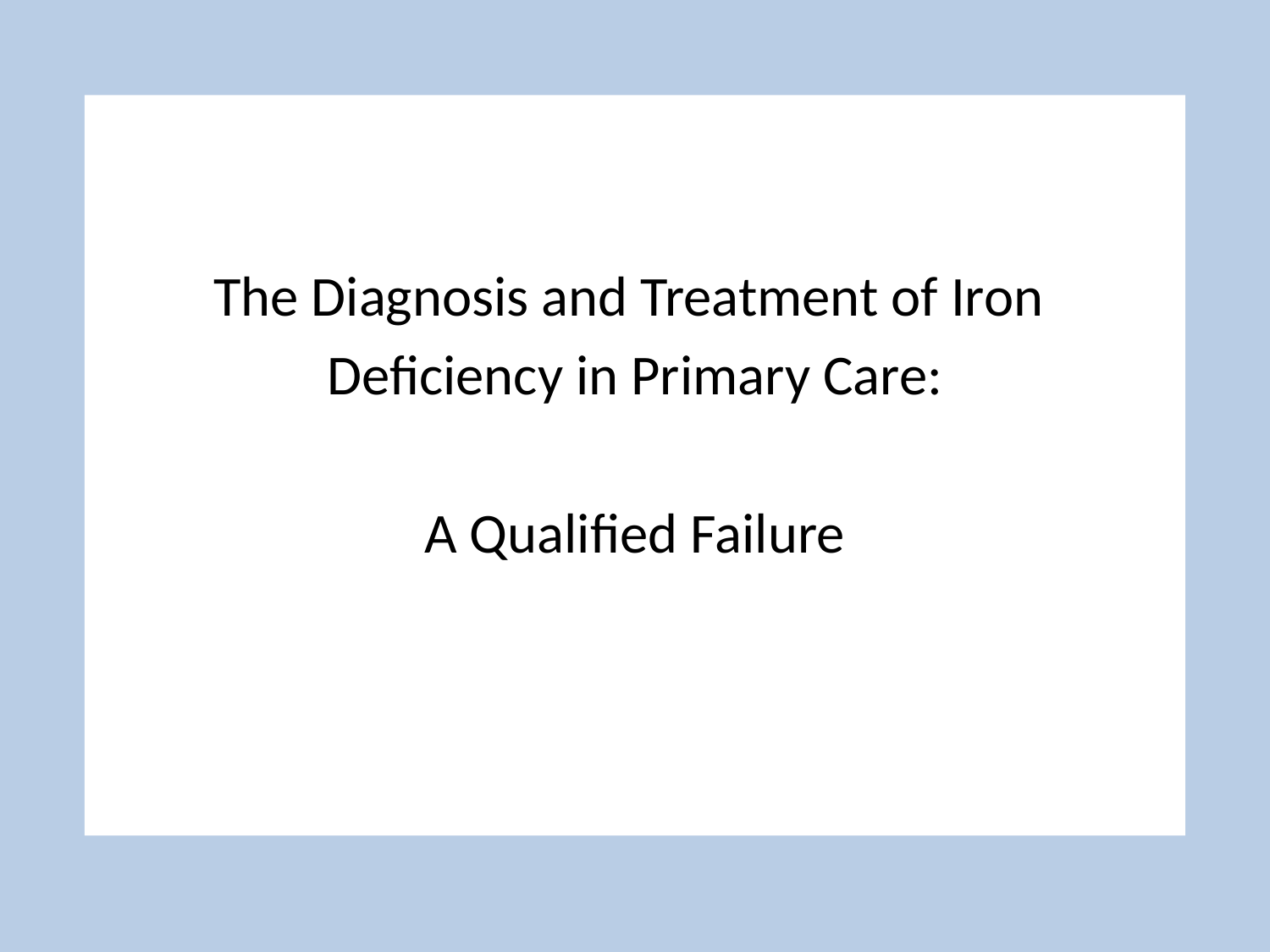

The Diagnosis and Treatment of Iron
Deficiency in Primary Care:

A Qualified Failure
#